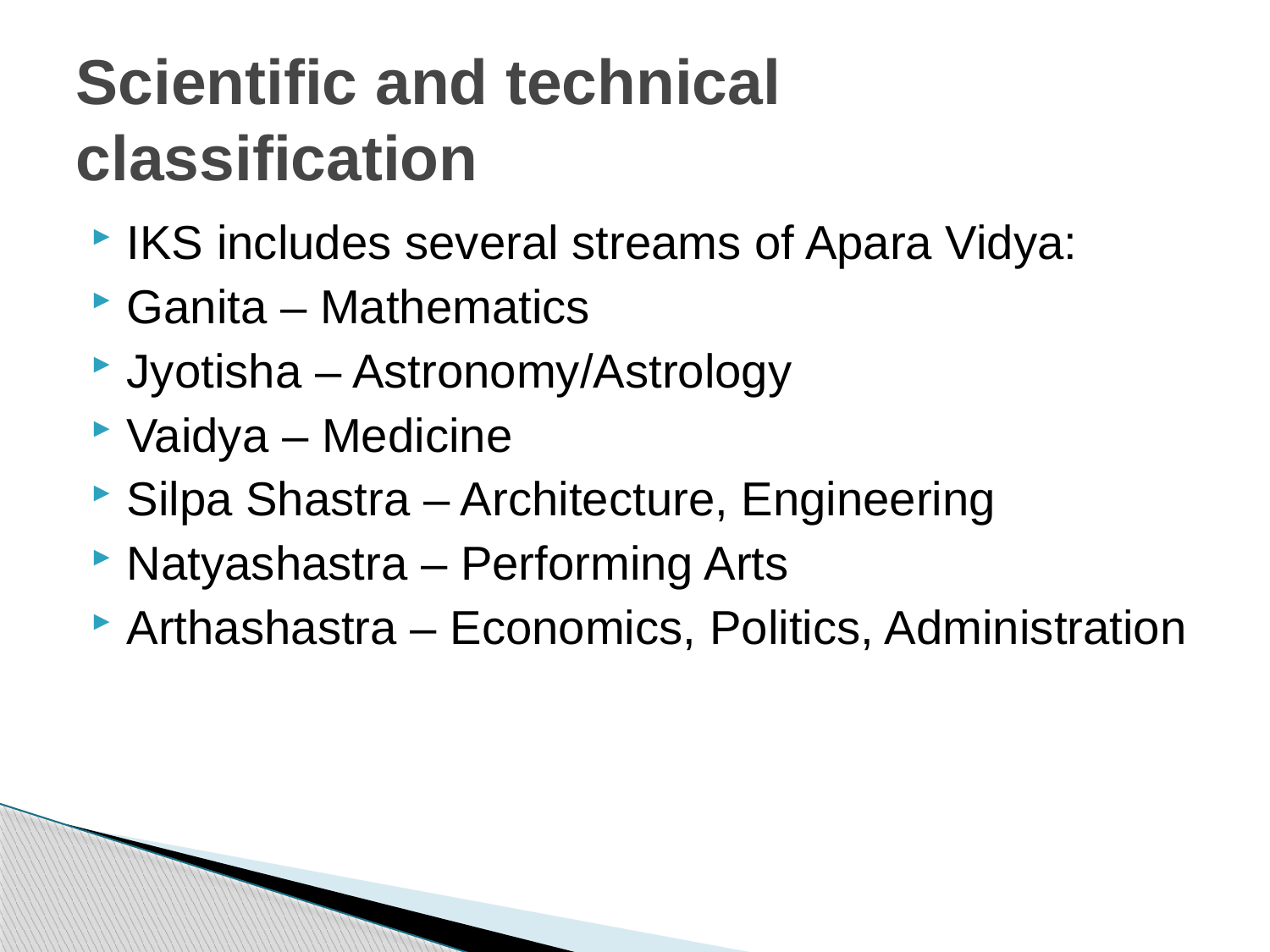

# Scientific and technical classification
IKS includes several streams of Apara Vidya:
Ganita – Mathematics
Jyotisha – Astronomy/Astrology
Vaidya – Medicine
Silpa Shastra – Architecture, Engineering
Natyashastra – Performing Arts
Arthashastra – Economics, Politics, Administration